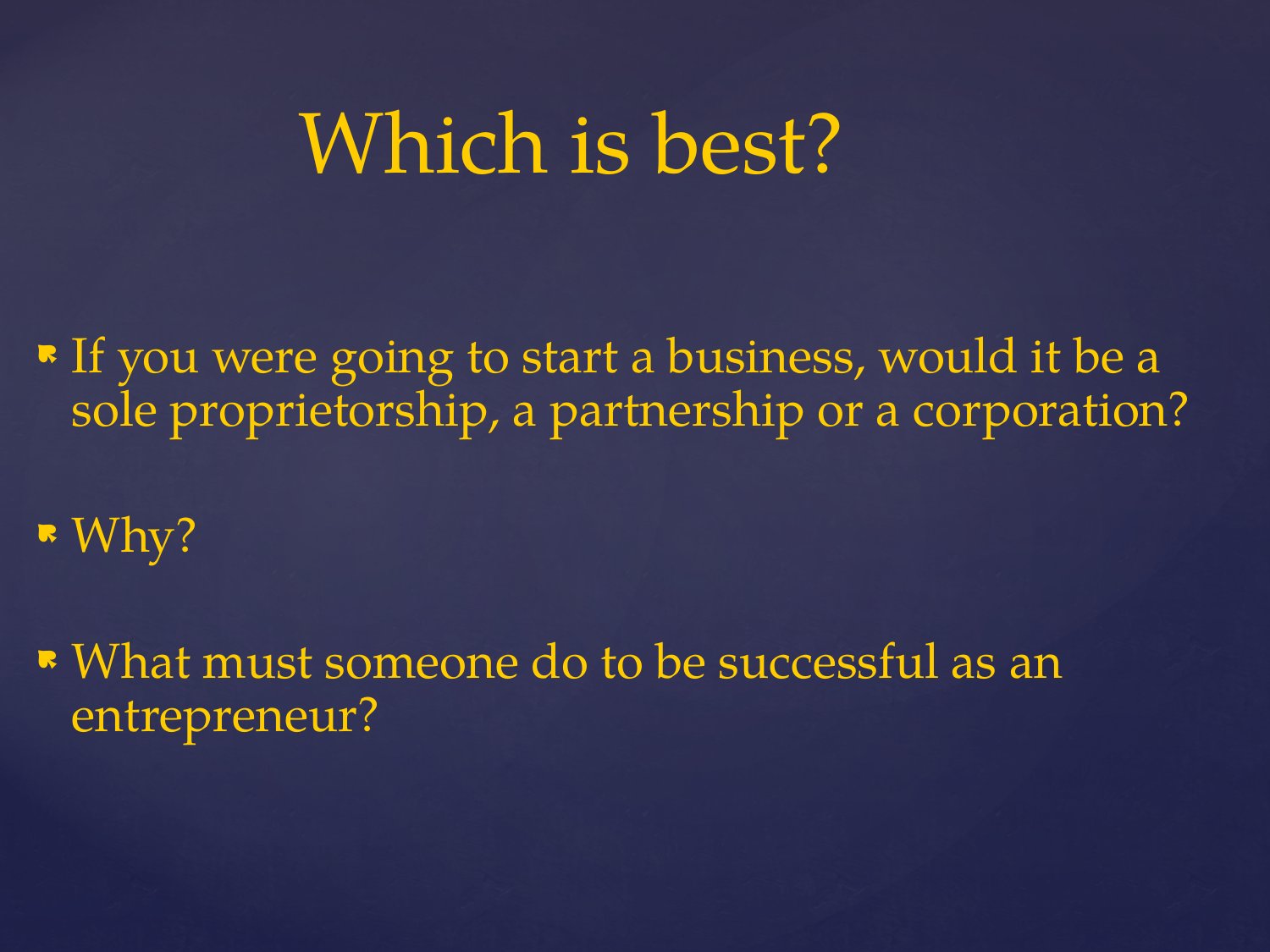

Which is best?
If you were going to start a business, would it be a sole proprietorship, a partnership or a corporation?

Why?

What must someone do to be successful as an entrepreneur?